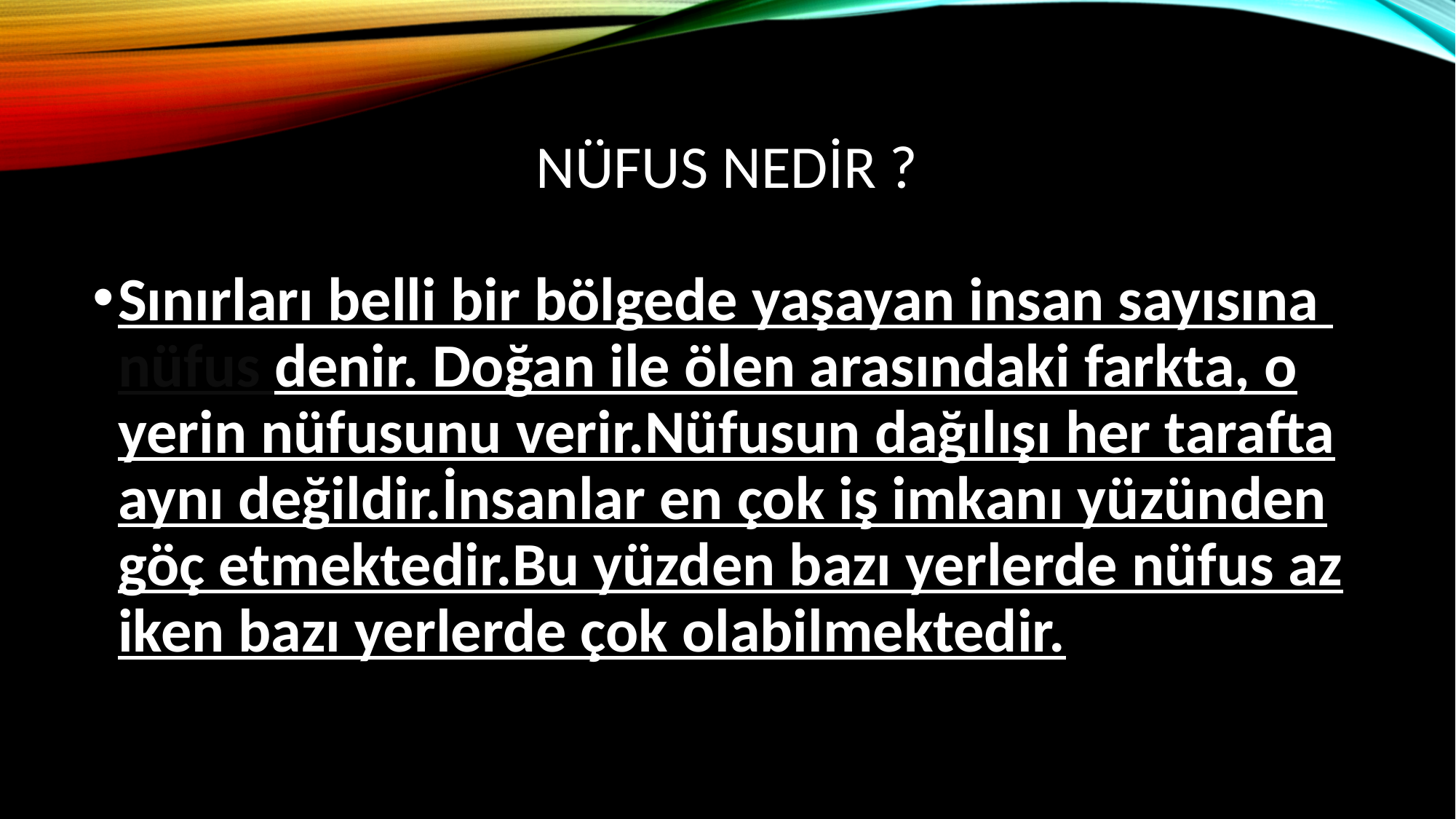

# NÜFUS NEDİR ?
Sınırları belli bir bölgede yaşayan insan sayısına nüfus denir. Doğan ile ölen arasındaki farkta, o yerin nüfusunu verir.Nüfusun dağılışı her tarafta aynı değildir.İnsanlar en çok iş imkanı yüzünden göç etmektedir.Bu yüzden bazı yerlerde nüfus az iken bazı yerlerde çok olabilmektedir.